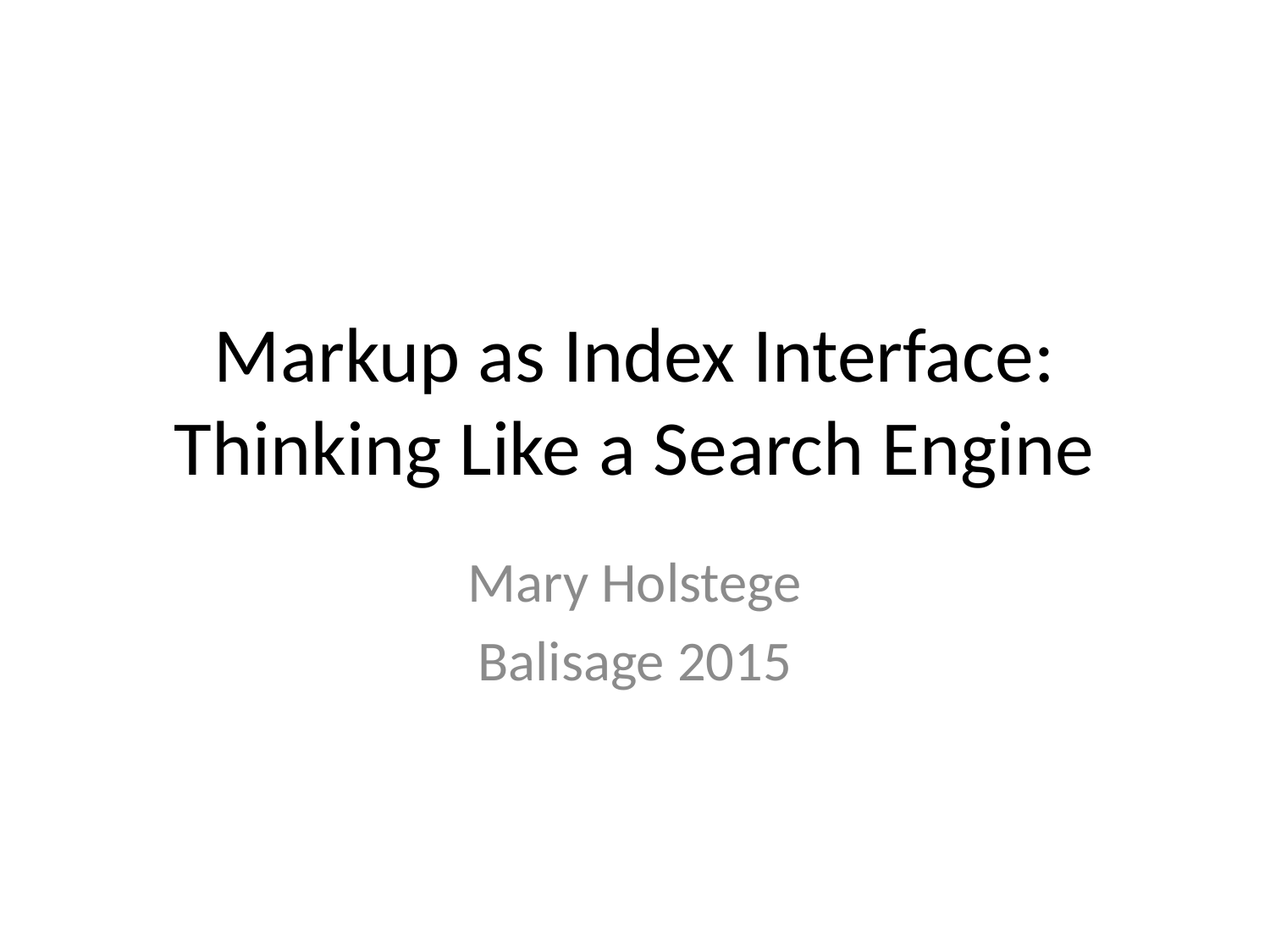

# Markup as Index Interface: Thinking Like a Search Engine
Mary Holstege
Balisage 2015